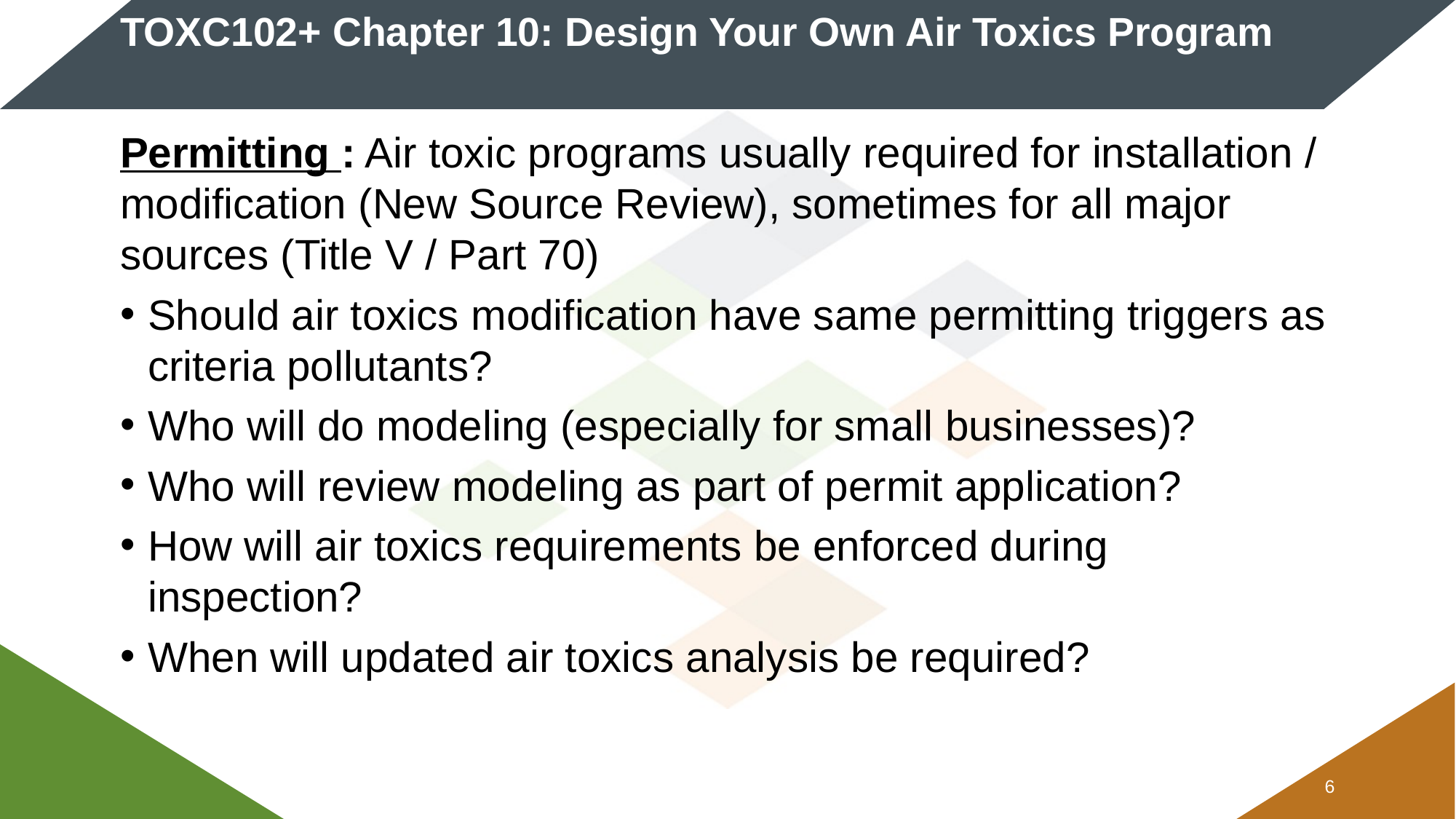

# TOXC102+ Chapter 10: Design Your Own Air Toxics Program
Permitting : Air toxic programs usually required for installation / modification (New Source Review), sometimes for all major sources (Title V / Part 70)
Should air toxics modification have same permitting triggers as criteria pollutants?
Who will do modeling (especially for small businesses)?
Who will review modeling as part of permit application?
How will air toxics requirements be enforced during inspection?
When will updated air toxics analysis be required?
6